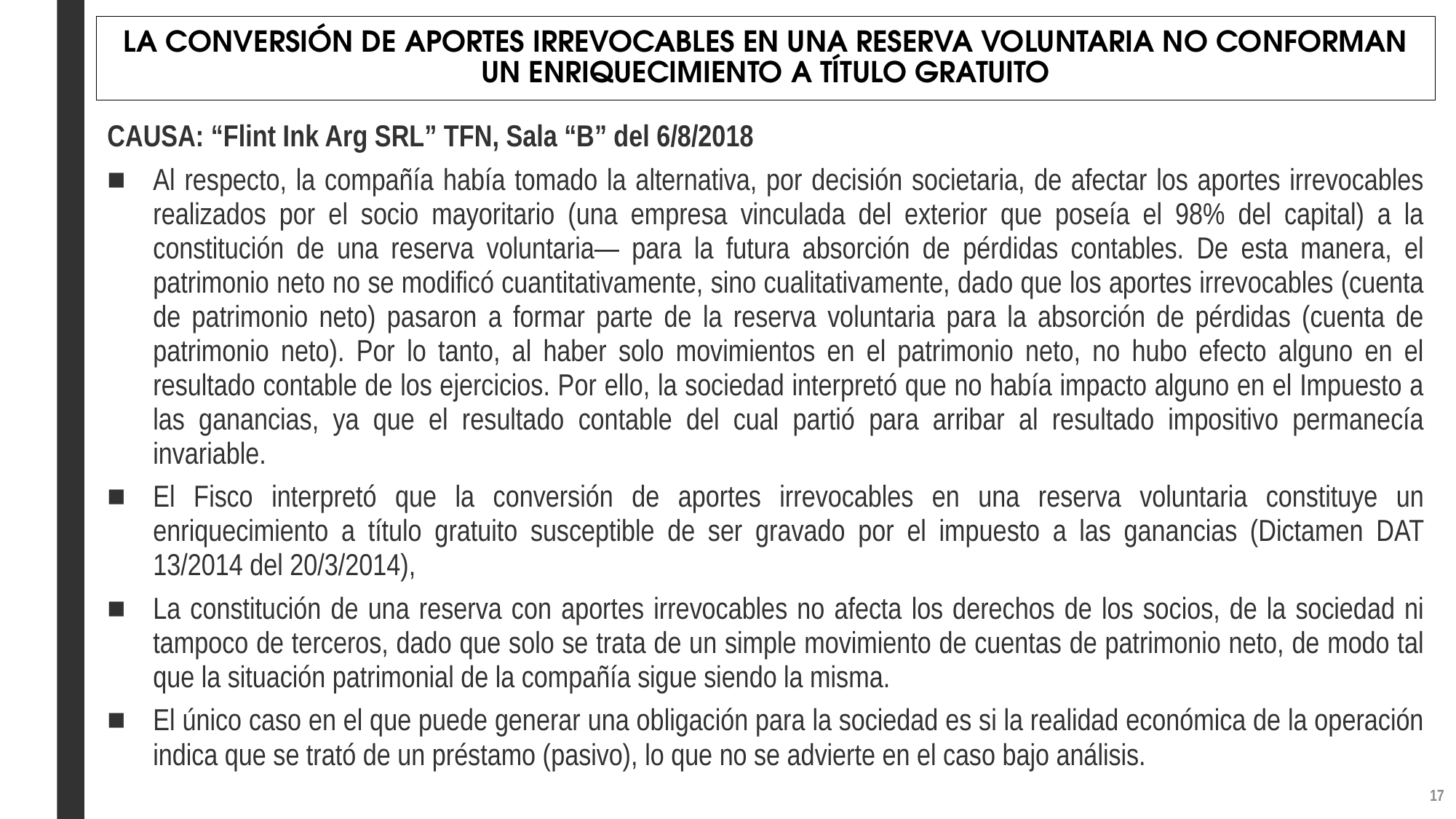

# LA CONVERSIÓN DE APORTES IRREVOCABLES EN UNA RESERVA VOLUNTARIA NO CONFORMAN UN ENRIQUECIMIENTO A TÍTULO GRATUITO
CAUSA: “Flint Ink Arg SRL” TFN, Sala “B” del 6/8/2018
Al respecto, la compañía había tomado la alternativa, por decisión societaria, de afectar los aportes irrevocables realizados por el socio mayoritario (una empresa vinculada del exterior que poseía el 98% del capital) a la constitución de una reserva voluntaria— para la futura absorción de pérdidas contables. De esta manera, el patrimonio neto no se modificó cuantitativamente, sino cualitativamente, dado que los aportes irrevocables (cuenta de patrimonio neto) pasaron a formar parte de la reserva voluntaria para la absorción de pérdidas (cuenta de patrimonio neto). Por lo tanto, al haber solo movimientos en el patrimonio neto, no hubo efecto alguno en el resultado contable de los ejercicios. Por ello, la sociedad interpretó que no había impacto alguno en el Impuesto a las ganancias, ya que el resultado contable del cual partió para arribar al resultado impositivo permanecía invariable.
El Fisco interpretó que la conversión de aportes irrevocables en una reserva voluntaria constituye un enriquecimiento a título gratuito susceptible de ser gravado por el impuesto a las ganancias (Dictamen DAT 13/2014 del 20/3/2014),
La constitución de una reserva con aportes irrevocables no afecta los derechos de los socios, de la sociedad ni tampoco de terceros, dado que solo se trata de un simple movimiento de cuentas de patrimonio neto, de modo tal que la situación patrimonial de la compañía sigue siendo la misma.
El único caso en el que puede generar una obligación para la sociedad es si la realidad económica de la operación indica que se trató de un préstamo (pasivo), lo que no se advierte en el caso bajo análisis.
17